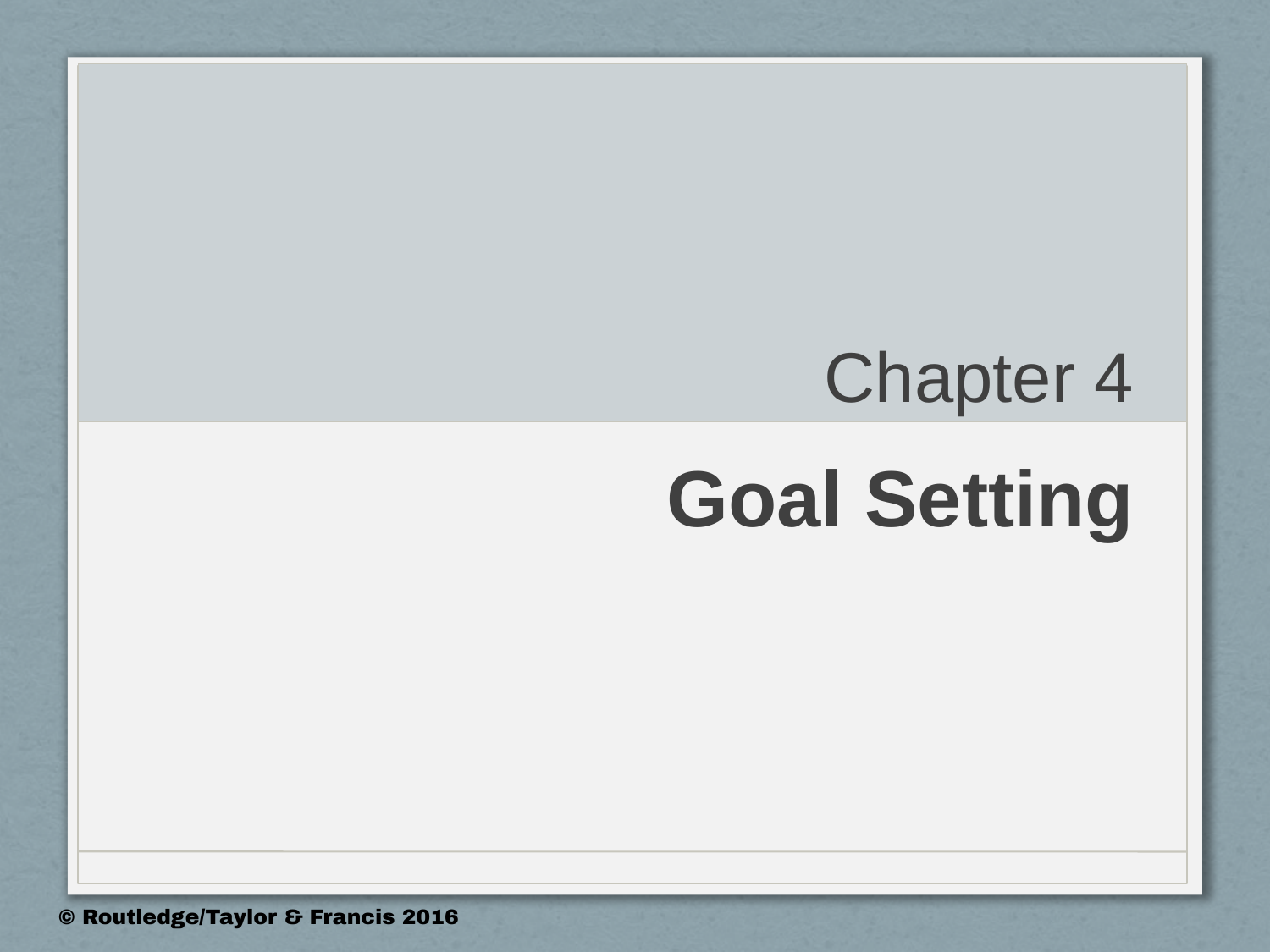

# Chapter 4
Goal Setting
© Routledge/Taylor & Francis 2016